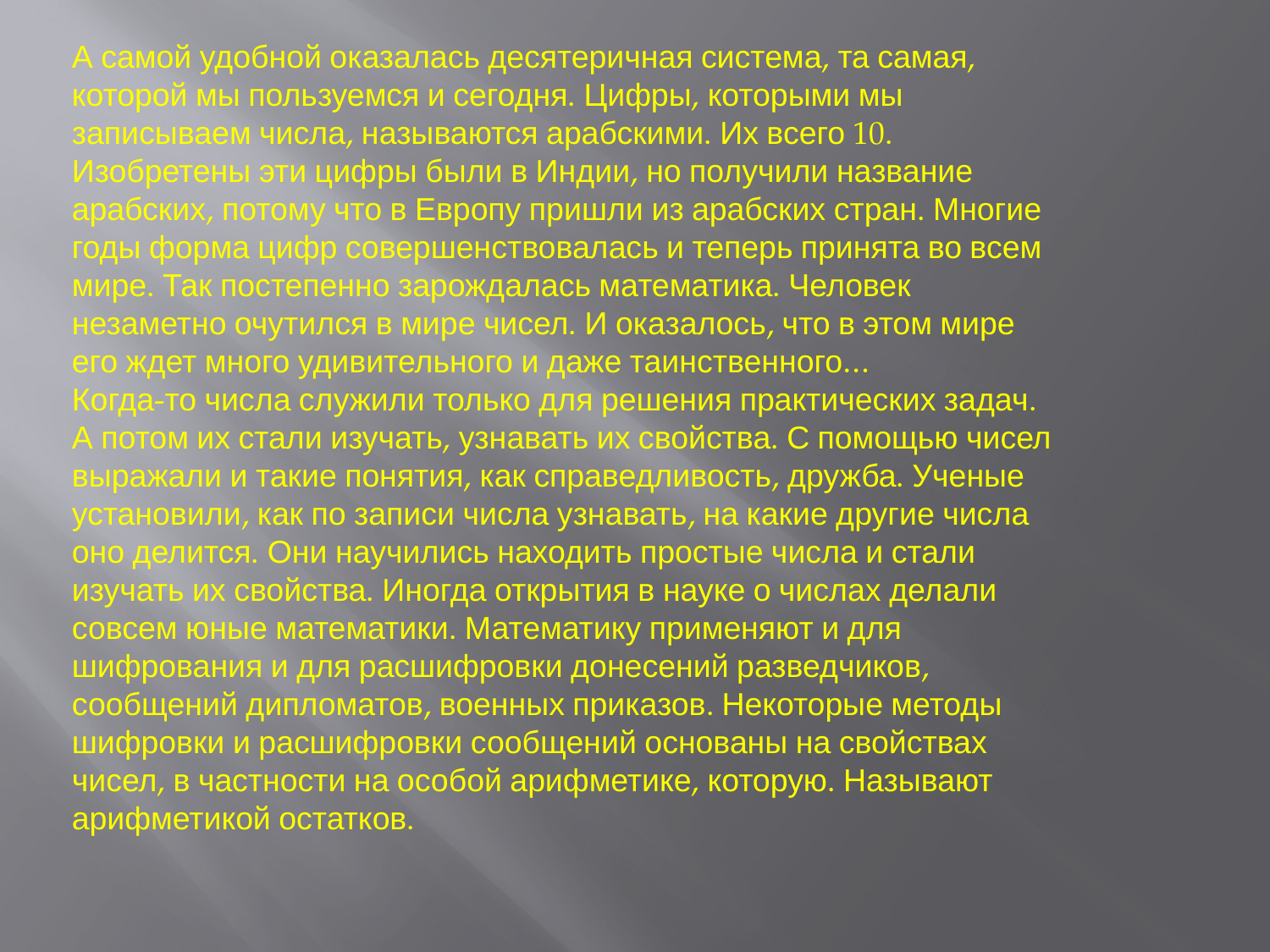

А самой удобной оказалась десятеричная система, та самая, которой мы пользуемся и сегодня. Цифры, которыми мы записываем числа, называются арабскими. Их всего 10. Изобретены эти цифры были в Индии, но получили название арабских, потому что в Европу пришли из арабских стран. Многие годы форма цифр совершенствовалась и теперь принята во всем мире. Так постепенно зарождалась математика. Человек незаметно очутился в мире чисел. И оказалось, что в этом мире его ждет много удивительного и даже таинственного…
Когда-то числа служили только для решения практических задач. А потом их стали изучать, узнавать их свойства. С помощью чисел выражали и такие понятия, как справедливость, дружба. Ученые установили, как по записи числа узнавать, на какие другие числа оно делится. Они научились находить простые числа и стали изучать их свойства. Иногда открытия в науке о числах делали совсем юные математики. Математику применяют и для шифрования и для расшифровки донесений разведчиков, сообщений дипломатов, военных приказов. Некоторые методы шифровки и расшифровки сообщений основаны на свойствах чисел, в частности на особой арифметике, которую. Называют арифметикой остатков.